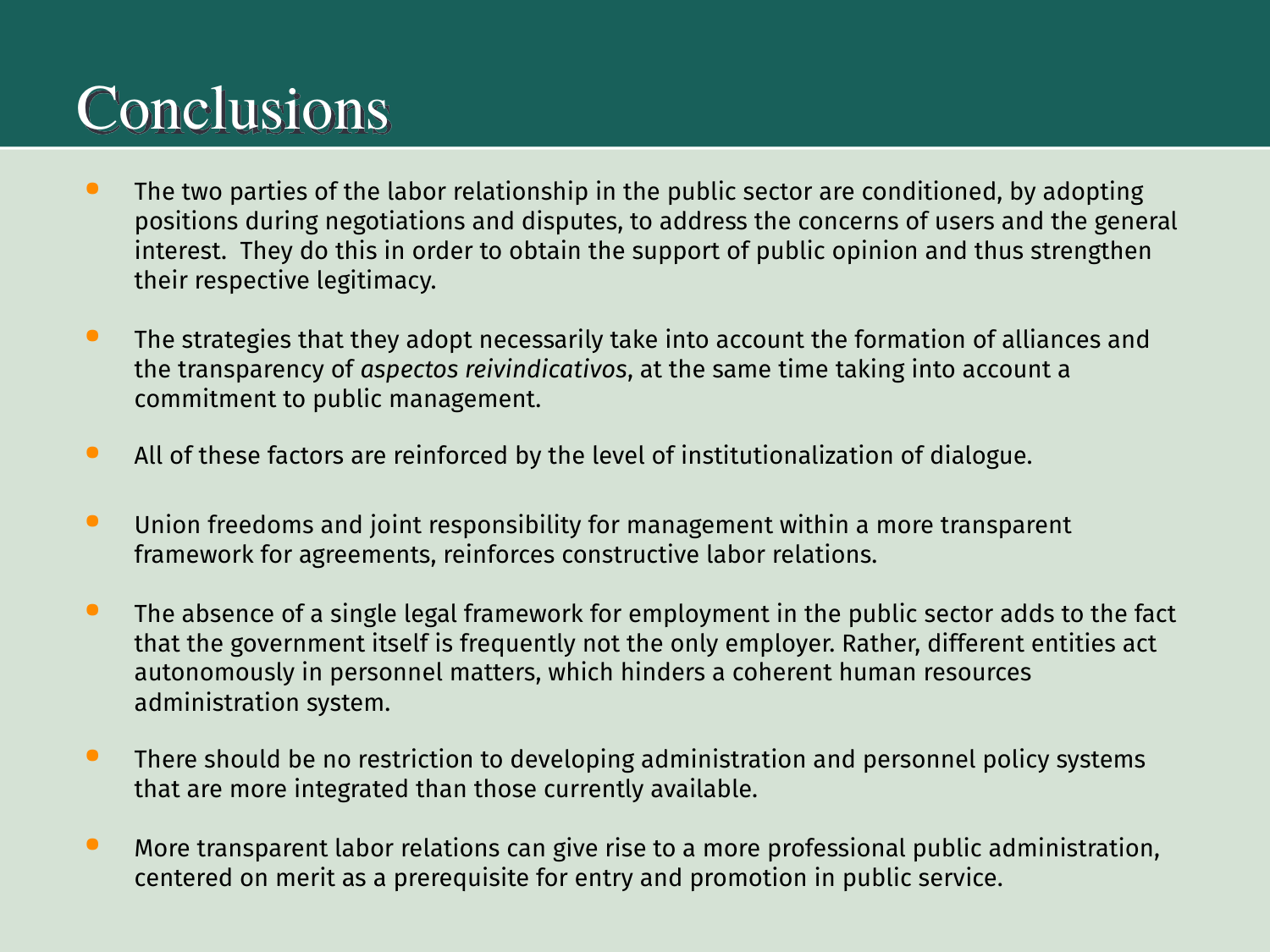

# Conclusions
The two parties of the labor relationship in the public sector are conditioned, by adopting positions during negotiations and disputes, to address the concerns of users and the general interest.  They do this in order to obtain the support of public opinion and thus strengthen their respective legitimacy.

The strategies that they adopt necessarily take into account the formation of alliances and the transparency of aspectos reivindicativos, at the same time taking into account a commitment to public management.

All of these factors are reinforced by the level of institutionalization of dialogue.

Union freedoms and joint responsibility for management within a more transparent framework for agreements, reinforces constructive labor relations.

The absence of a single legal framework for employment in the public sector adds to the fact that the government itself is frequently not the only employer. Rather, different entities act autonomously in personnel matters, which hinders a coherent human resources administration system.

There should be no restriction to developing administration and personnel policy systems that are more integrated than those currently available.

More transparent labor relations can give rise to a more professional public administration, centered on merit as a prerequisite for entry and promotion in public service.